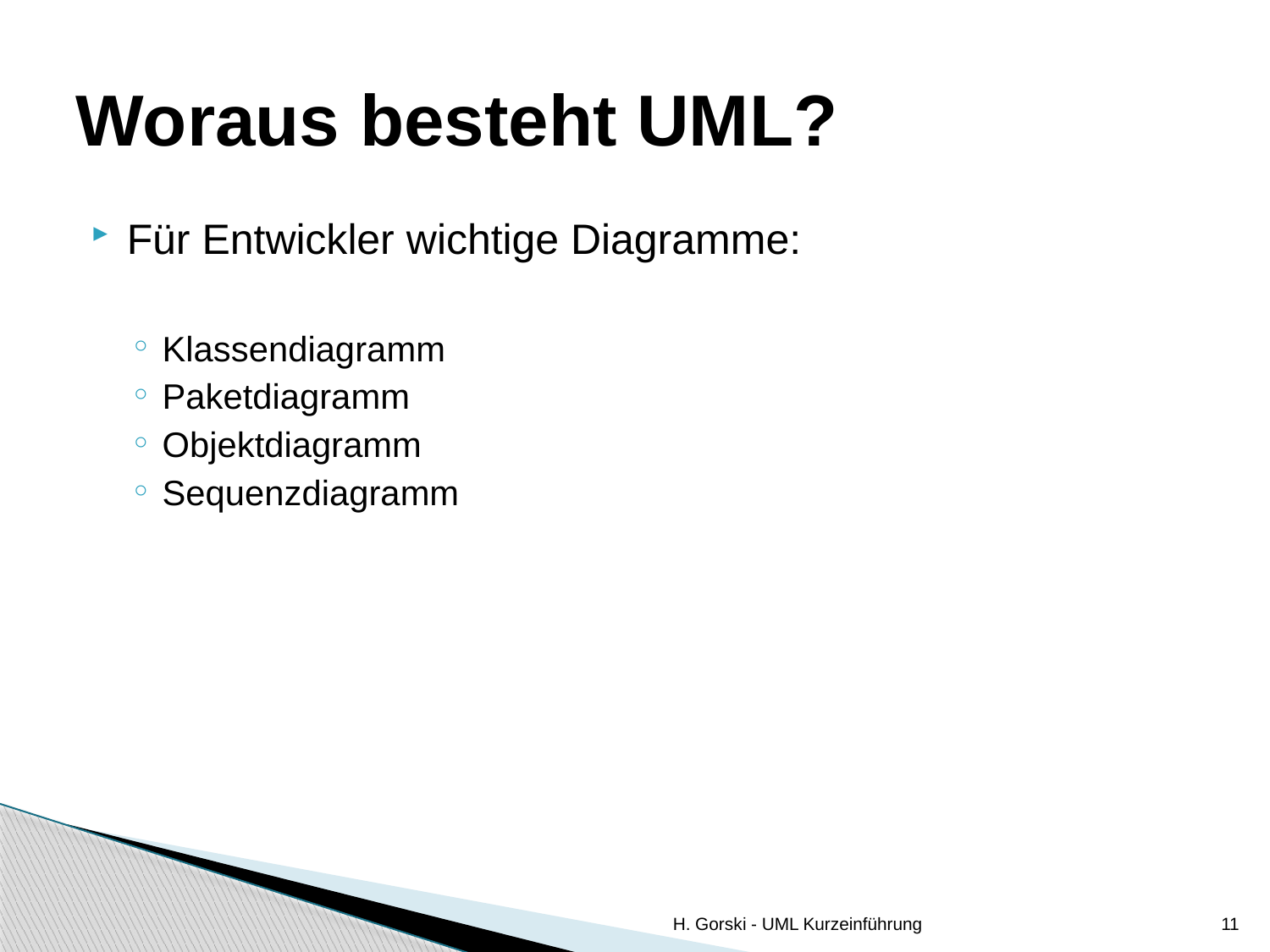

# Woraus besteht UML?
Für Entwickler wichtige Diagramme:

Klassendiagramm
Paketdiagramm
Objektdiagramm
Sequenzdiagramm

H. Gorski - UML Kurzeinführung
11